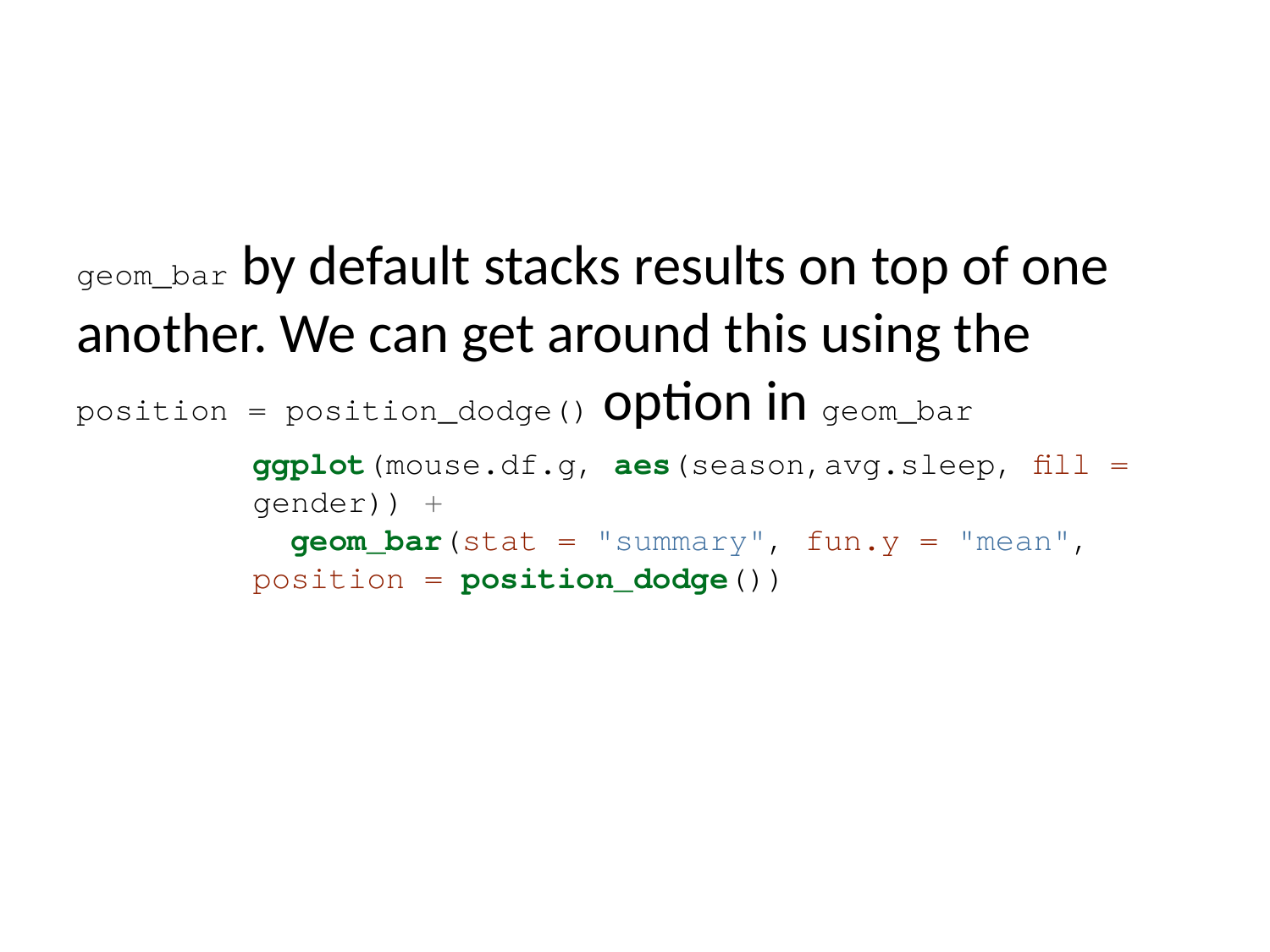

geom_bar by default stacks results on top of one another. We can get around this using the position = position_dodge() option in geom_bar
ggplot(mouse.df.g, aes(season,avg.sleep, fill = gender)) +
  geom_bar(stat = "summary", fun.y = "mean", position = position_dodge())